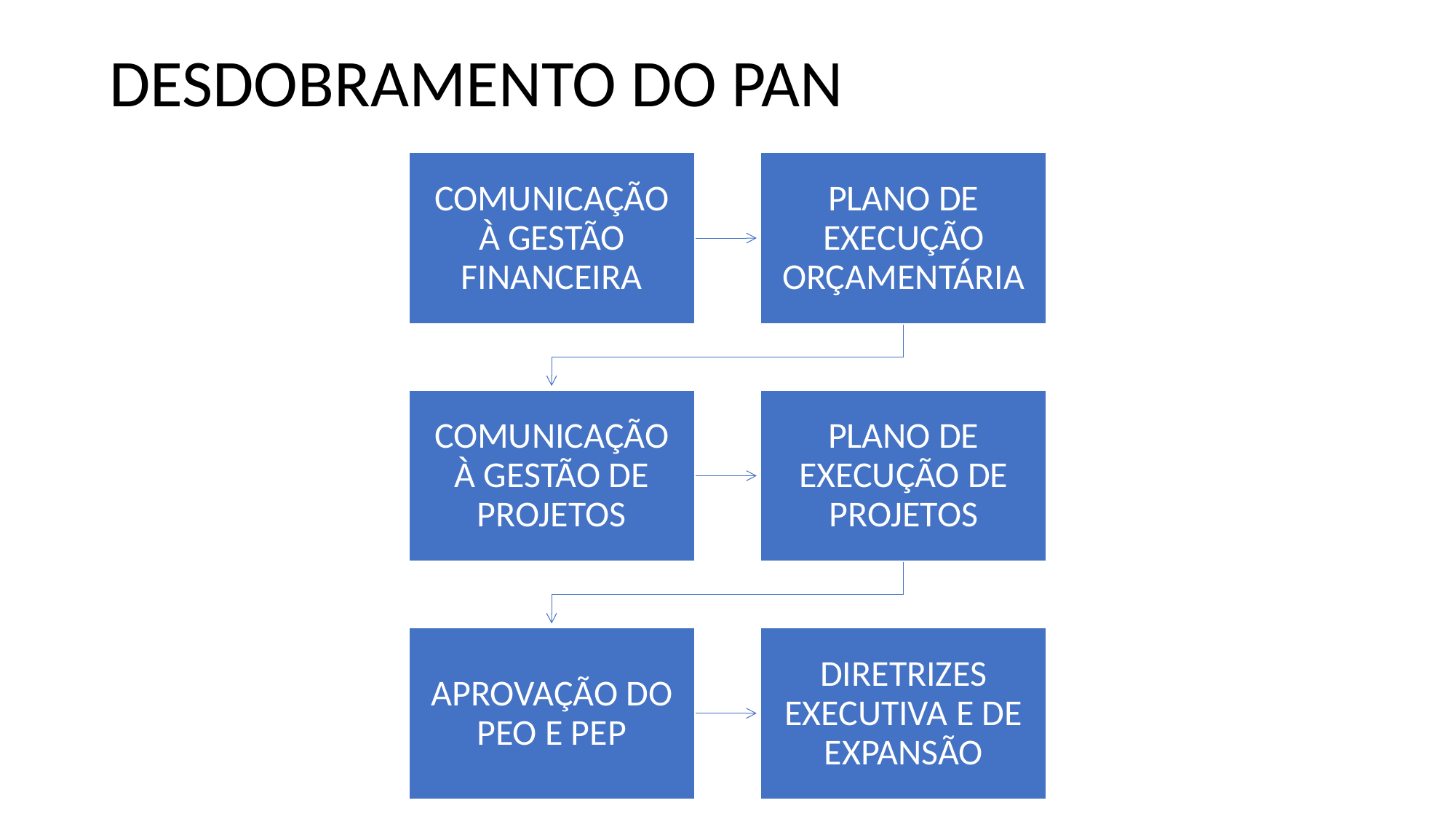

# DESDOBRAMENTO DO PAN

COMUNICAÇÃO À GESTÃO FINANCEIRA

PLANO DE EXECUÇÃO ORÇAMENTÁRIA

COMUNICAÇÃO À GESTÃO DE PROJETOS

PLANO DE EXECUÇÃO DE PROJETOS

APROVAÇÃO DO PEO E PEP
DIRETRIZES EXECUTIVA E DE EXPANSÃO